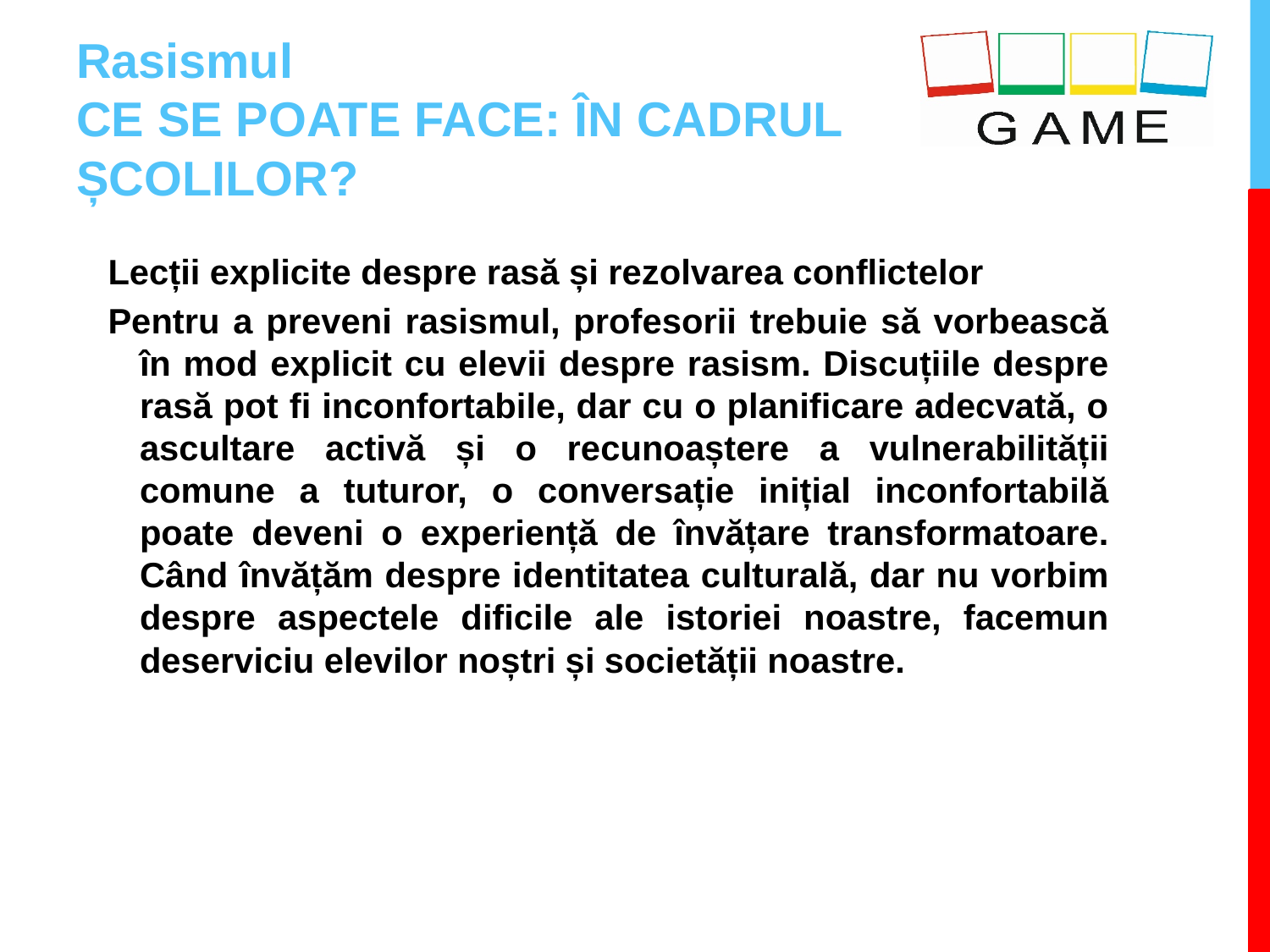

# Rasismul CE SE POATE FACE: ÎN CADRUL ȘCOLILOR?
Lecții explicite despre rasă și rezolvarea conflictelor
Pentru a preveni rasismul, profesorii trebuie să vorbească în mod explicit cu elevii despre rasism. Discuțiile despre rasă pot fi inconfortabile, dar cu o planificare adecvată, o ascultare activă și o recunoaștere a vulnerabilității comune a tuturor, o conversație inițial inconfortabilă poate deveni o experiență de învățare transformatoare. Când învățăm despre identitatea culturală, dar nu vorbim despre aspectele dificile ale istoriei noastre, facemun deserviciu elevilor noștri și societății noastre.